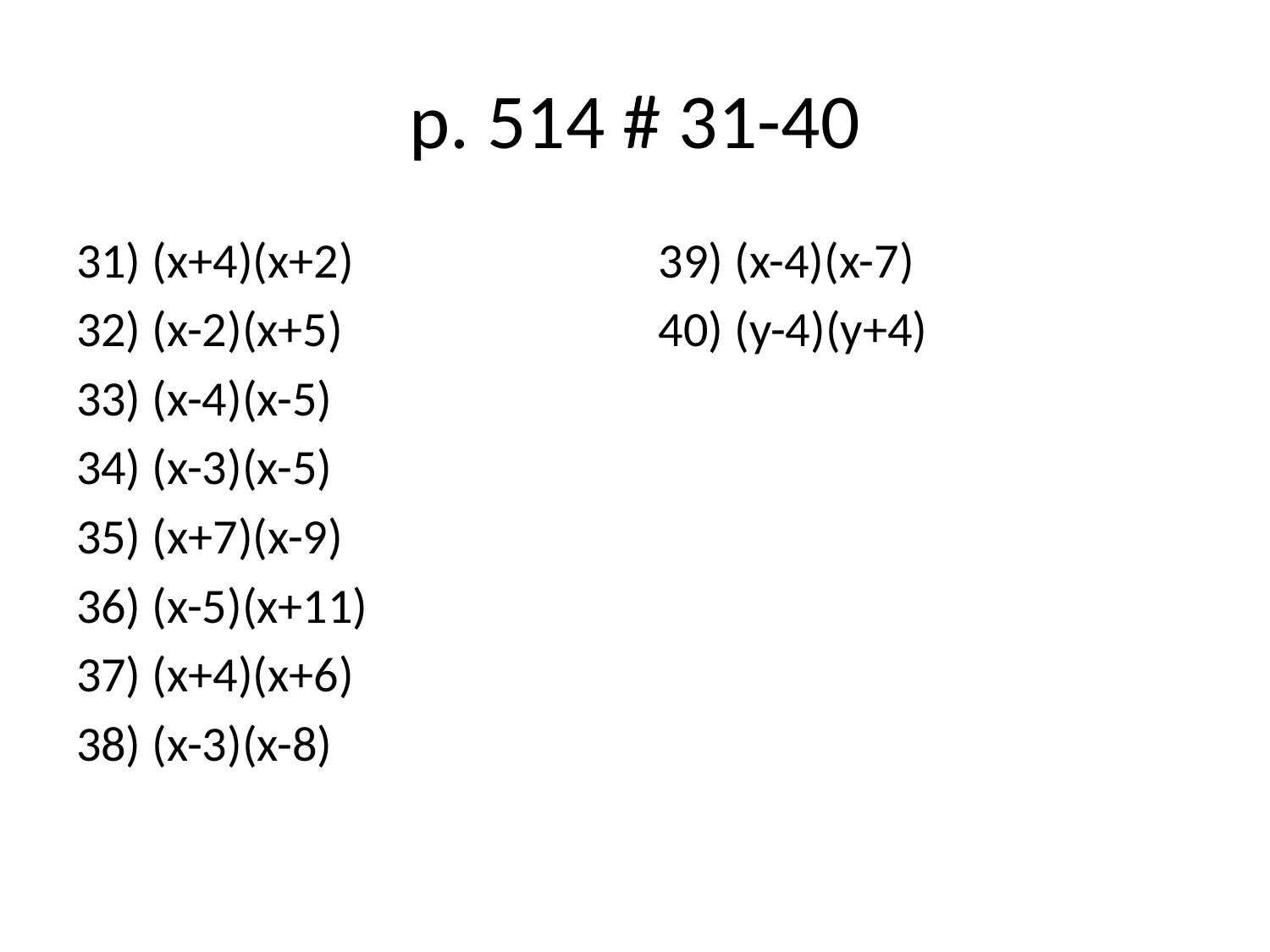

# p. 514 # 31-40
31) (x+4)(x+2)
32) (x-2)(x+5)
33) (x-4)(x-5)
34) (x-3)(x-5)
35) (x+7)(x-9)
36) (x-5)(x+11)
37) (x+4)(x+6)
38) (x-3)(x-8)
39) (x-4)(x-7)
40) (y-4)(y+4)